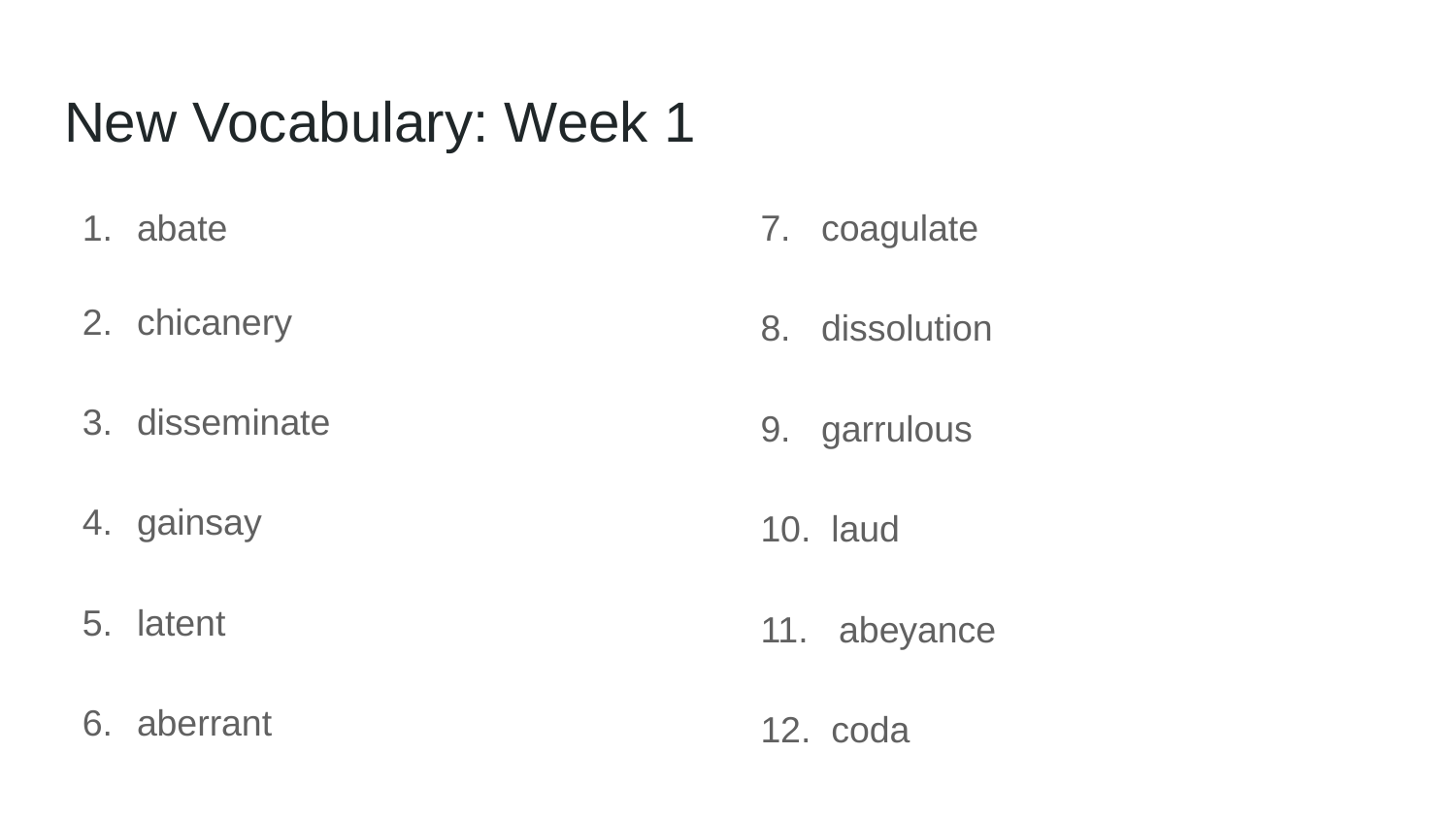

# New Vocabulary: Week 1
abate
chicanery
disseminate
gainsay
latent
aberrant

7.   coagulate
8.   dissolution
9.   garrulous
10.  laud
11.   abeyance
12.  coda